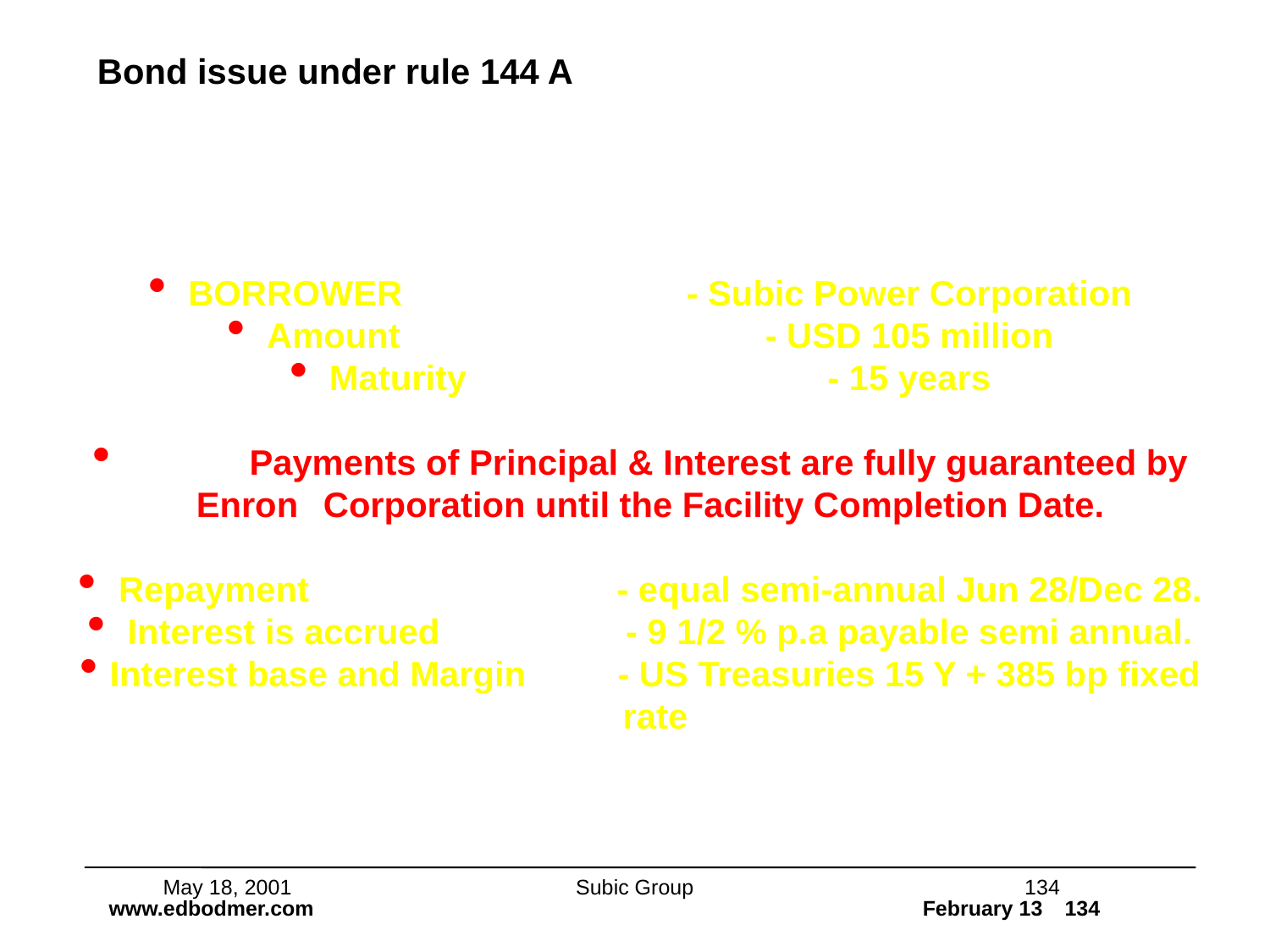

# Bond issue under rule 144 A
 BORROWER 			- Subic Power Corporation
 Amount			- USD 105 million
 Maturity			- 15 years

 	Payments of Principal & Interest are fully guaranteed by Enron 	Corporation until the Facility Completion Date.

 Repayment 			- equal semi-annual Jun 28/Dec 28.
 Interest is accrued 		- 9 1/2 % p.a payable semi annual.
Interest base and Margin	- US Treasuries 15 Y + 385 bp fixed rate
May 18, 2001
Subic Group
134